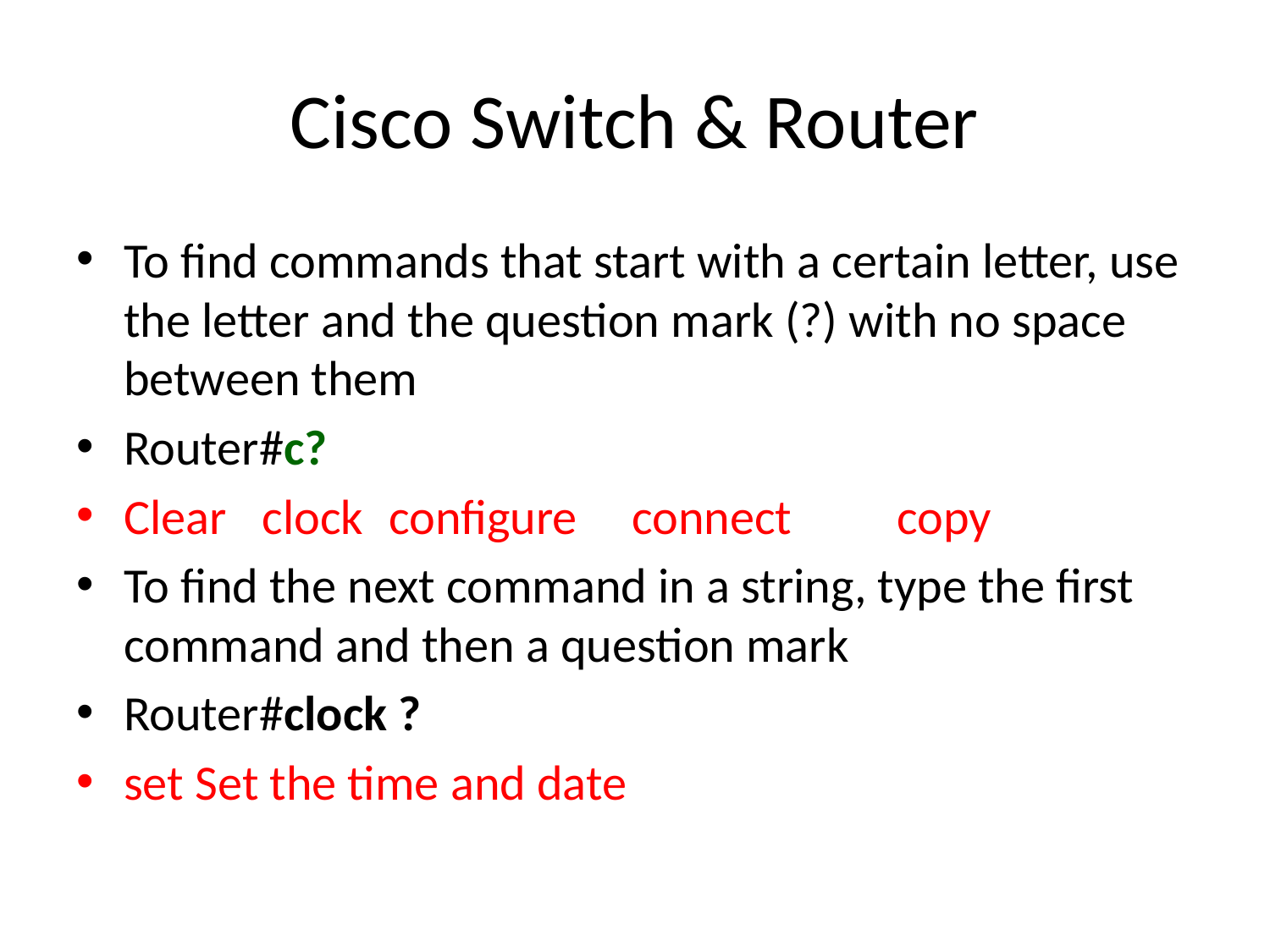

# Cisco Switch & Router
To find commands that start with a certain letter, use the letter and the question mark (?) with no space between them
Router#c?
Clear	 clock	 configure 	connect	 copy
To find the next command in a string, type the first command and then a question mark
Router#clock ?
set Set the time and date